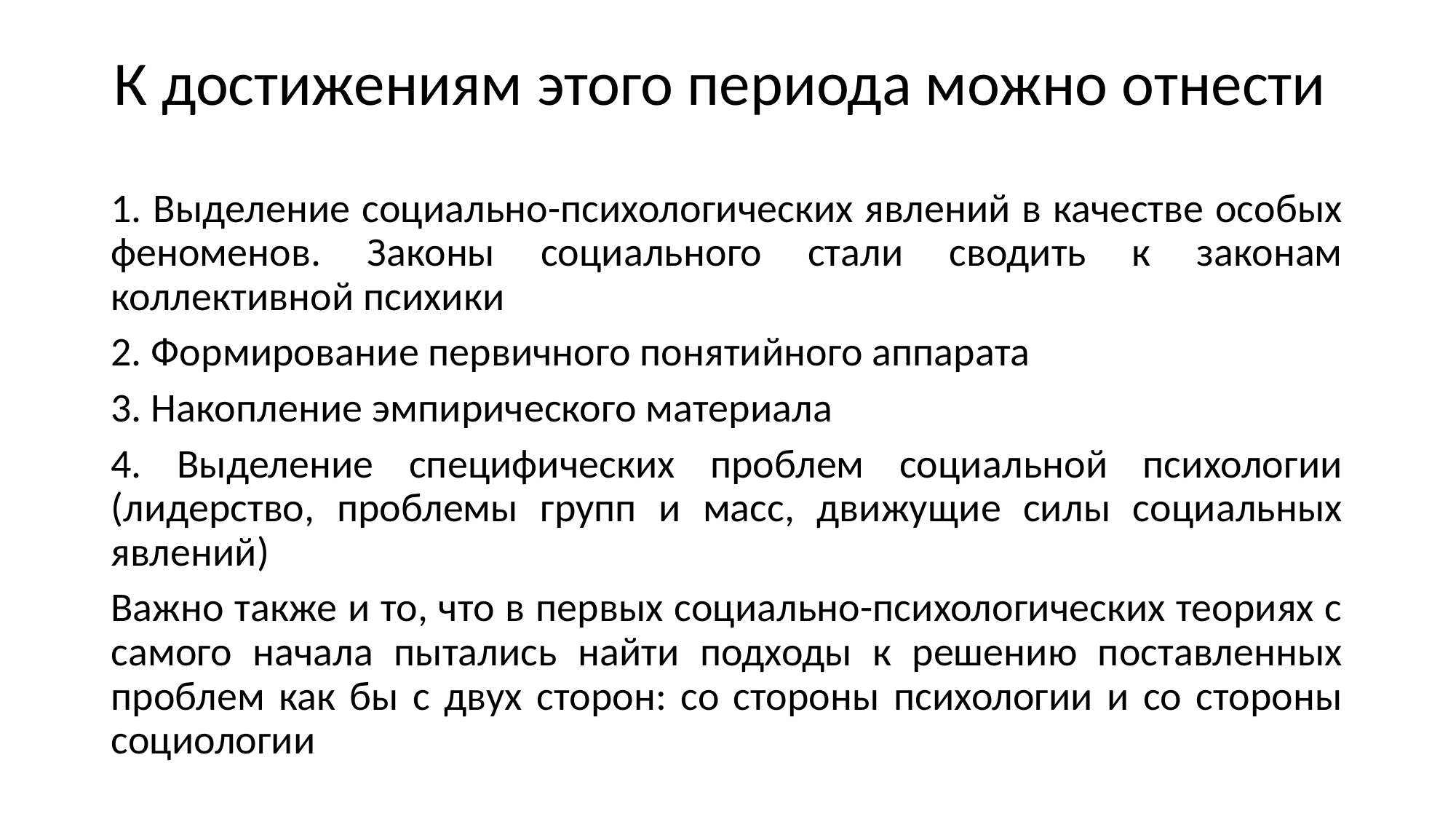

# К достижениям этого периода можно отнести
1. Выделение социально-психологических явлений в качестве особых феноменов. Законы социального стали сводить к законам коллективной психики
2. Формирование первичного понятийного аппарата
3. Накопление эмпирического материала
4. Выделение специфических проблем социальной психологии (лидерство, проблемы групп и масс, движущие силы социальных явлений)
Важно также и то, что в первых социально-психологических теориях с самого начала пытались найти подходы к решению поставленных проблем как бы с двух сторон: со стороны психологии и со стороны социологии